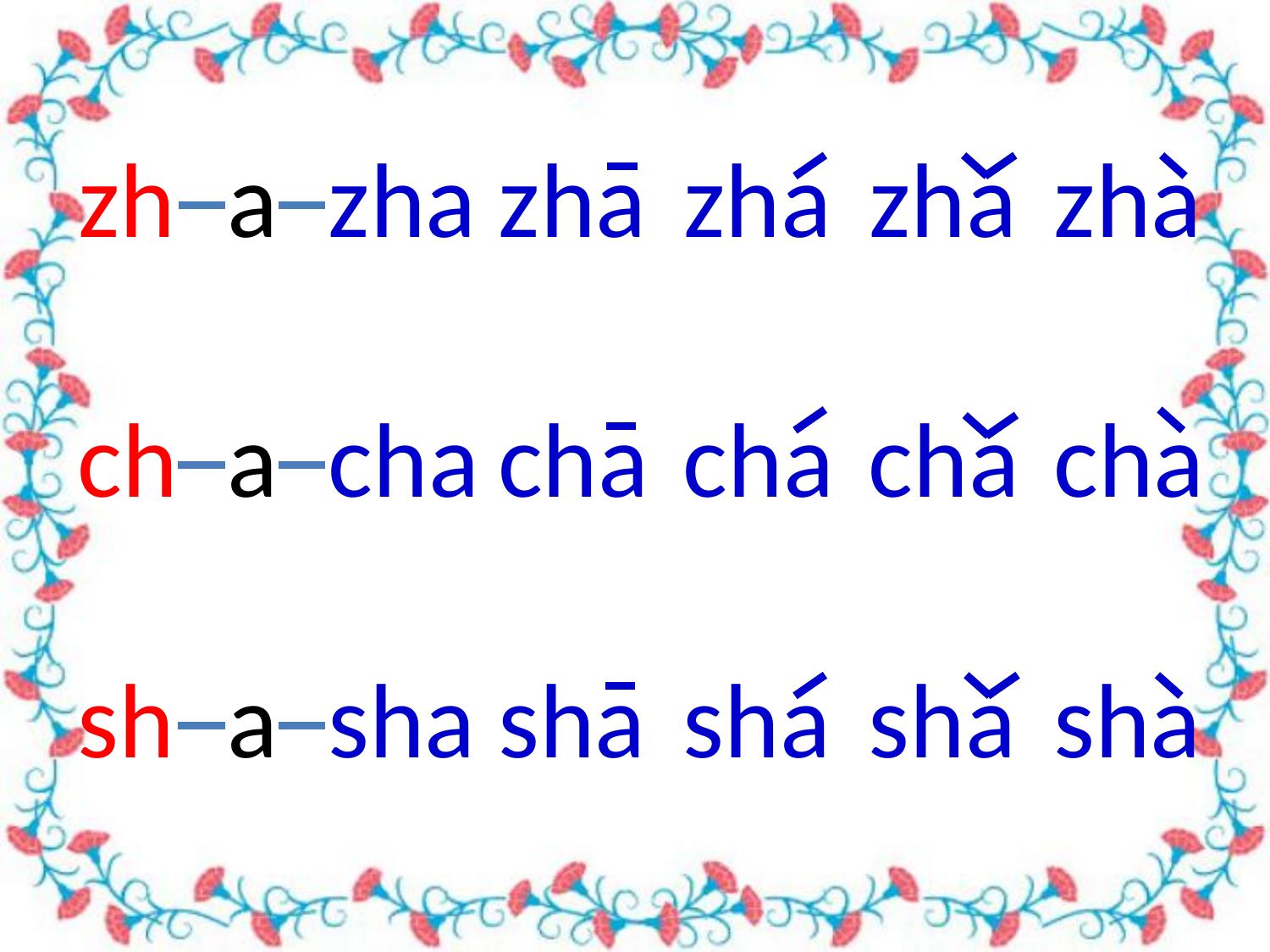

zh
a
zha
zha
zha
zha
zha
ch
a
cha
cha
cha
cha
cha
sh
a
sha
sha
sha
sha
sha